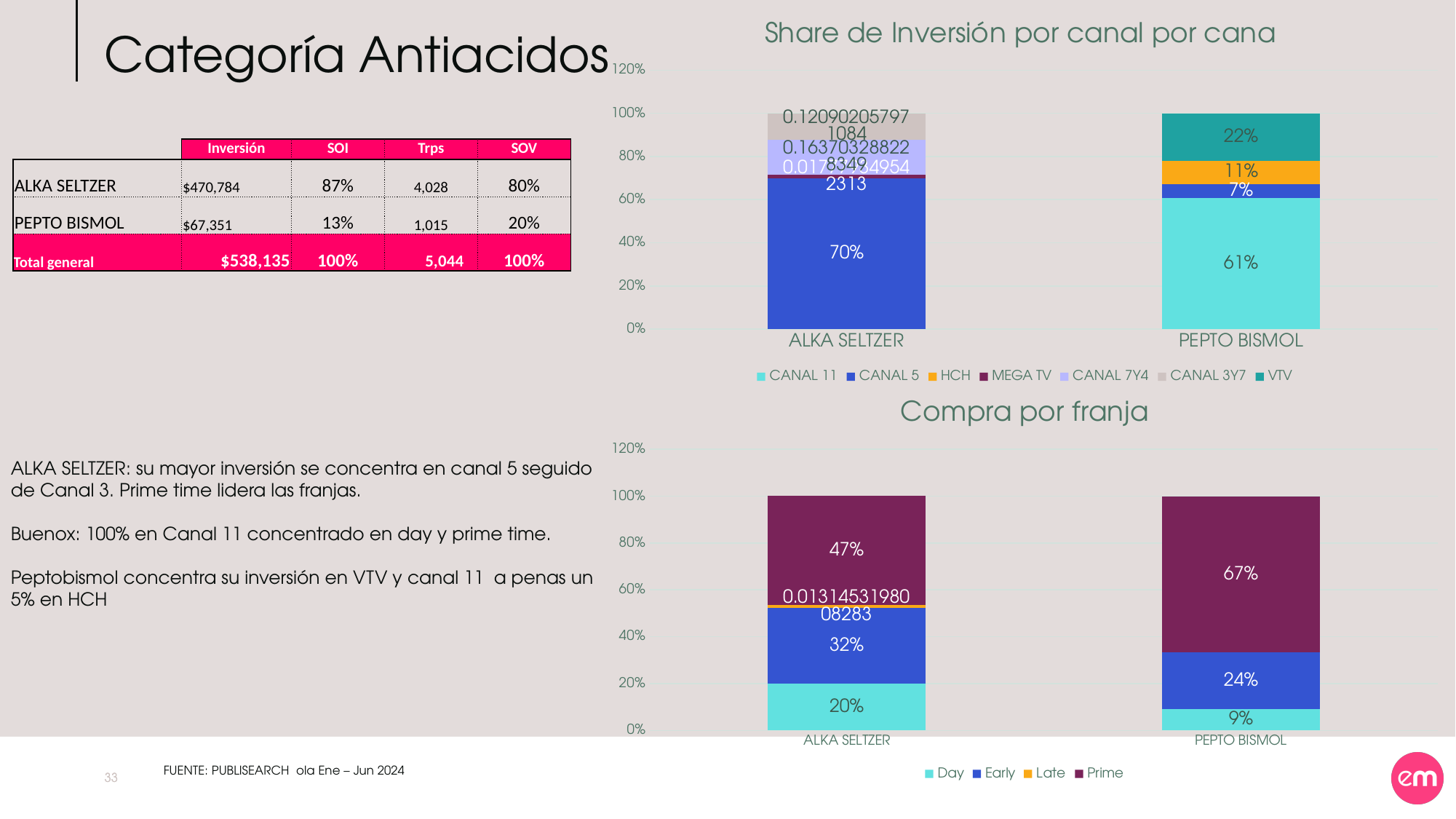

### Chart: Share de Inversión por canal por cana

| Category | CANAL 11 | CANAL 5 | HCH | MEGA TV | CANAL 7Y4 | CANAL 3Y7 | VTV |
|---|---|---|---|---|---|---|---|
| ALKA SELTZER | None | 0.6972874690313332 | None | 0.017779349542313003 | 0.1637032882283491 | 0.1209020579710835 | None |
| PEPTO BISMOL | 0.6074991416950617 | 0.06577066244982992 | 0.10524995922426457 | None | None | None | 0.22072907605887002 |
# Categoría Antiacidos
|  | Inversión | SOI | Trps | SOV |
| --- | --- | --- | --- | --- |
| ALKA SELTZER | $470,784 | 87% | 4,028 | 80% |
| PEPTO BISMOL | $67,351 | 13% | 1,015 | 20% |
| Total general | $538,135 | 100% | 5,044 | 100% |

### Chart: Compra por franja

| Category | Day | Early | Late | Prime |
|---|---|---|---|---|
| ALKA SELTZER | 0.19846609353373448 | 0.32306014690262513 | 0.01314531980082828 | 0.465328439762812 |
| PEPTO BISMOL | 0.09173848071930561 | 0.24096523993319263 | None | 0.6658402641752681 |
ALKA SELTZER: su mayor inversión se concentra en canal 5 seguido de Canal 3. Prime time lidera las franjas.

Buenox: 100% en Canal 11 concentrado en day y prime time.

Peptobismol concentra su inversión en VTV y canal 11  a penas un 5% en HCH
FUENTE: PUBLISEARCH  ola Ene – Jun 2024

33
33